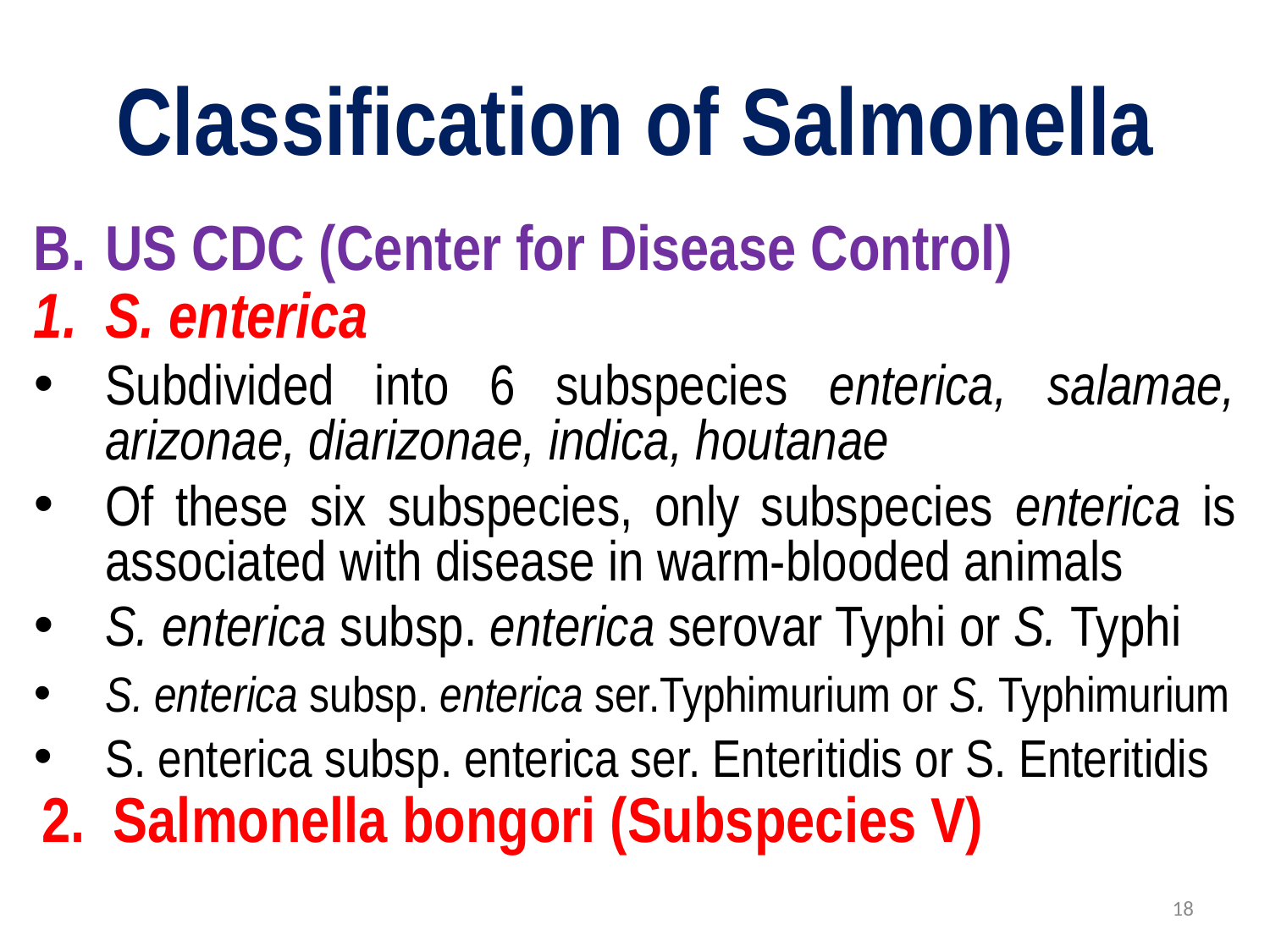

# Classification of Salmonella
US CDC (Center for Disease Control)
S. enterica
Subdivided into 6 subspecies enterica, salamae, arizonae, diarizonae, indica, houtanae
Of these six subspecies, only subspecies enterica is associated with disease in warm-blooded animals
S. enterica subsp. enterica serovar Typhi or S. Typhi
S. enterica subsp. enterica ser.Typhimurium or S. Typhimurium
S. enterica subsp. enterica ser. Enteritidis or S. Enteritidis
Salmonella bongori (Subspecies V)

18